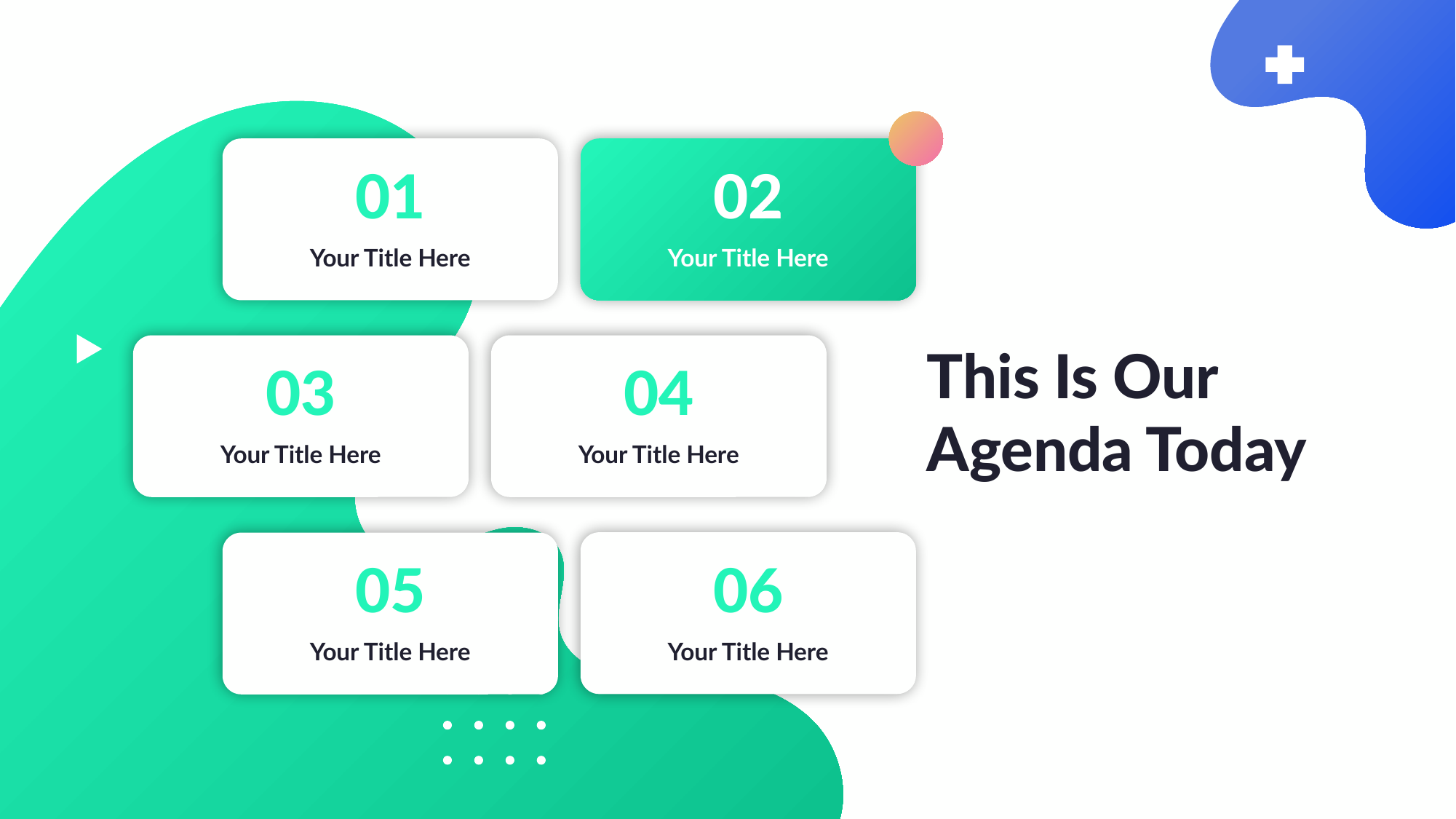

01
02
Your Title Here
Your Title Here
This Is Our Agenda Today

03
04
Your Title Here
Your Title Here

06
05

Your Title Here
Your Title Here